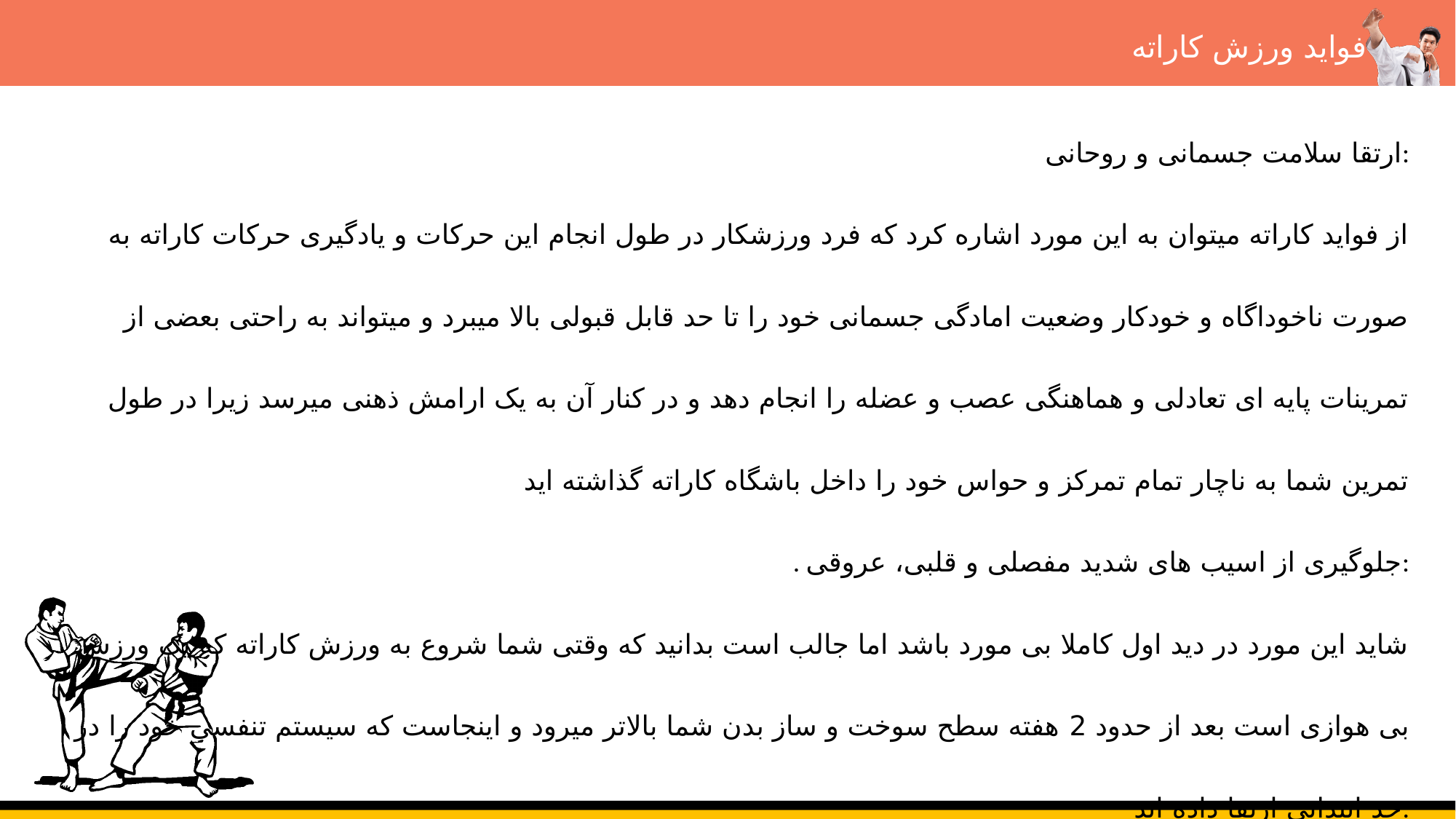

فواید ورزش کاراته
 ارتقا سلامت جسمانی و روحانی:
از فواید کاراته میتوان به این مورد اشاره کرد که فرد ورزشکار در طول انجام این حرکات و یادگیری حرکات کاراته به صورت ناخوداگاه و خودکار وضعیت امادگی جسمانی خود را تا حد قابل قبولی بالا میبرد و میتواند به راحتی بعضی از تمرینات پایه ای تعادلی و هماهنگی عصب و عضله را انجام دهد و در کنار آن به یک ارامش ذهنی میرسد زیرا در طول تمرین شما به ناچار تمام تمرکز و حواس خود را داخل باشگاه کاراته گذاشته اید
. جلوگیری از اسیب های شدید مفصلی و قلبی، عروقی:
شاید این مورد در دید اول کاملا بی مورد باشد اما جالب است بدانید که وقتی شما شروع به ورزش کاراته که یک ورزش بی هوازی است بعد از حدود 2 هفته سطح سوخت و ساز بدن شما بالاتر میرود و اینجاست که سیستم تنفسی خود را در حد ابتدایی ارتقا داده اید.